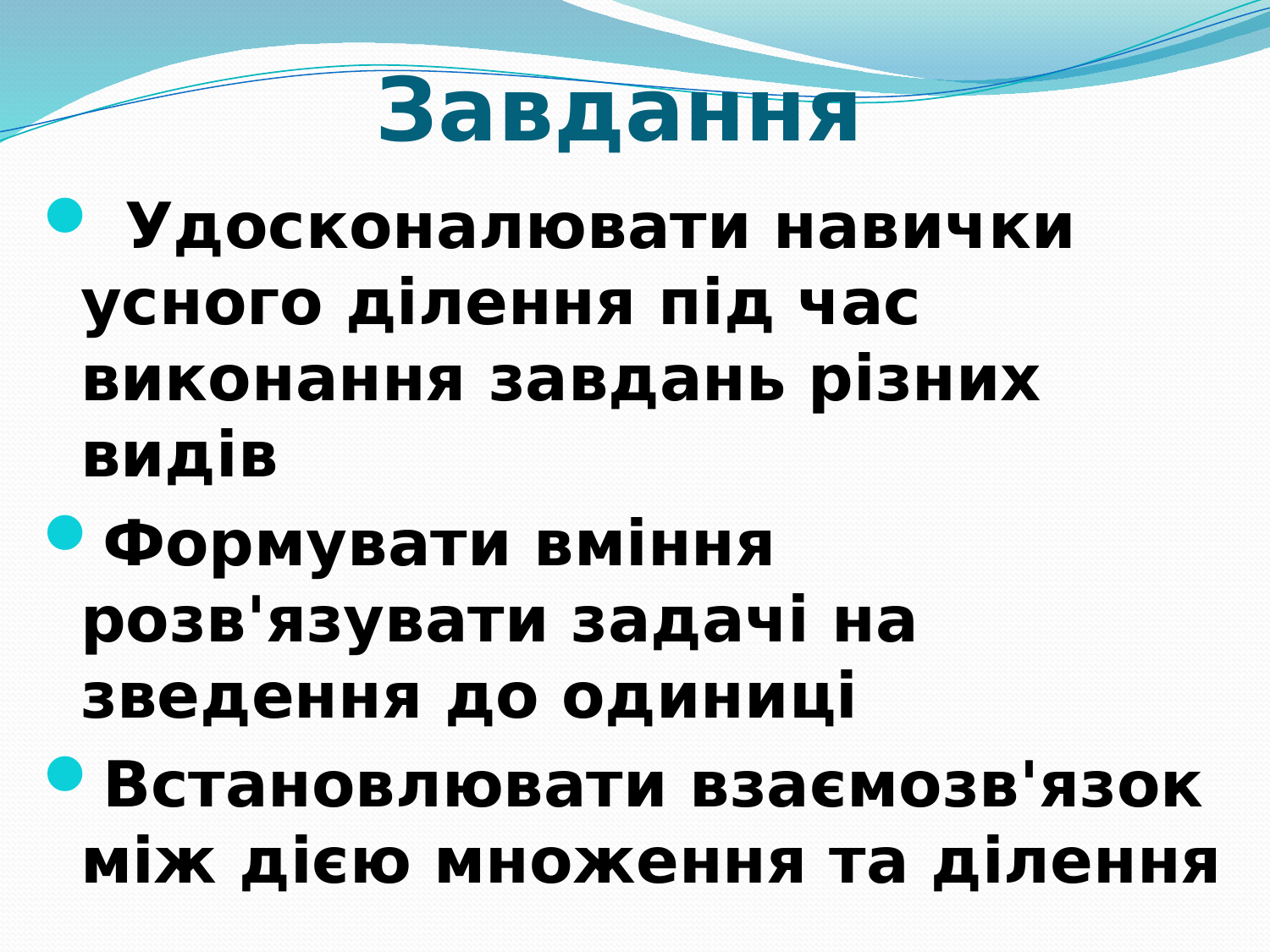

# Завдання
 Удосконалювати навички усного ділення під час виконання завдань різних видів
Формувати вміння розв'язувати задачі на зведення до одиниці
Встановлювати взаємозв'язок між дією множення та ділення